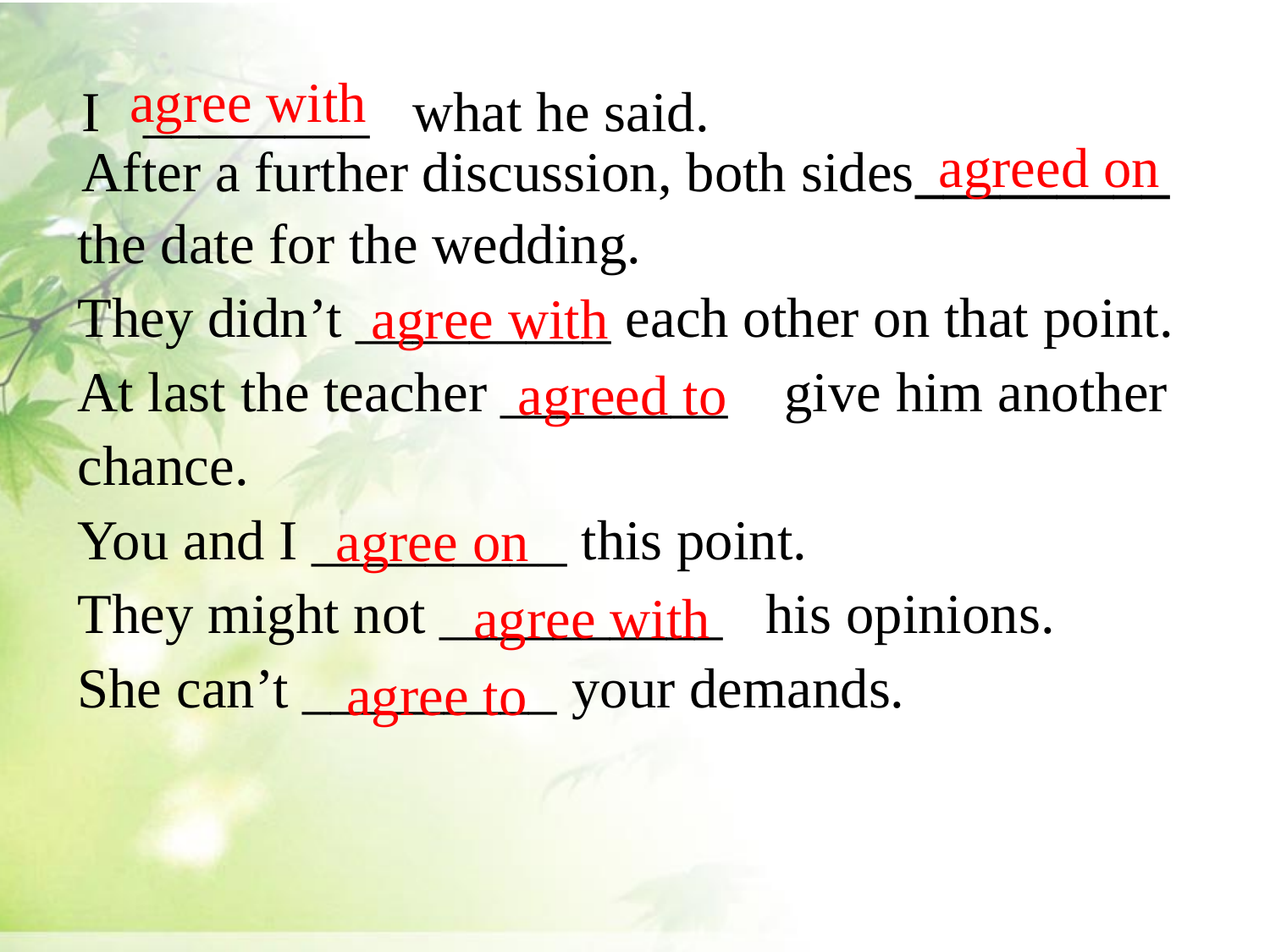

agree with
I   ________   what he said.
After a further discussion, both sides_________
agreed on
the date for the wedding.
They didn’t _________ each other on that point.
At last the teacher ________    give him another
chance.
You and I _________ this point.
They might not __________   his opinions.
She can’t _________ your demands.

agree with
agreed to
agree on
agree with
agree to